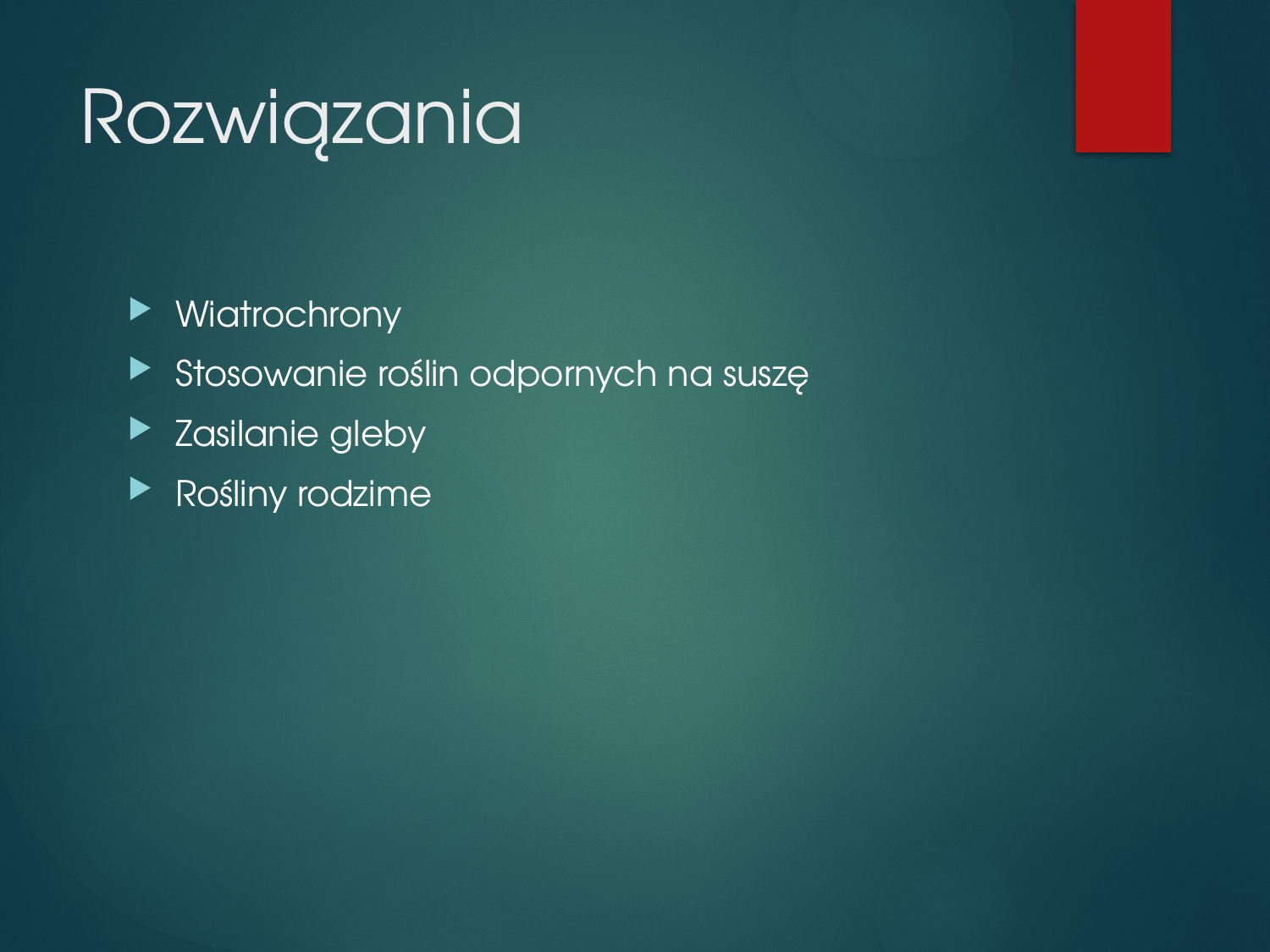

# Rozwiązania
Wiatrochrony
Stosowanie roślin odpornych na suszę
Zasilanie gleby
Rośliny rodzime